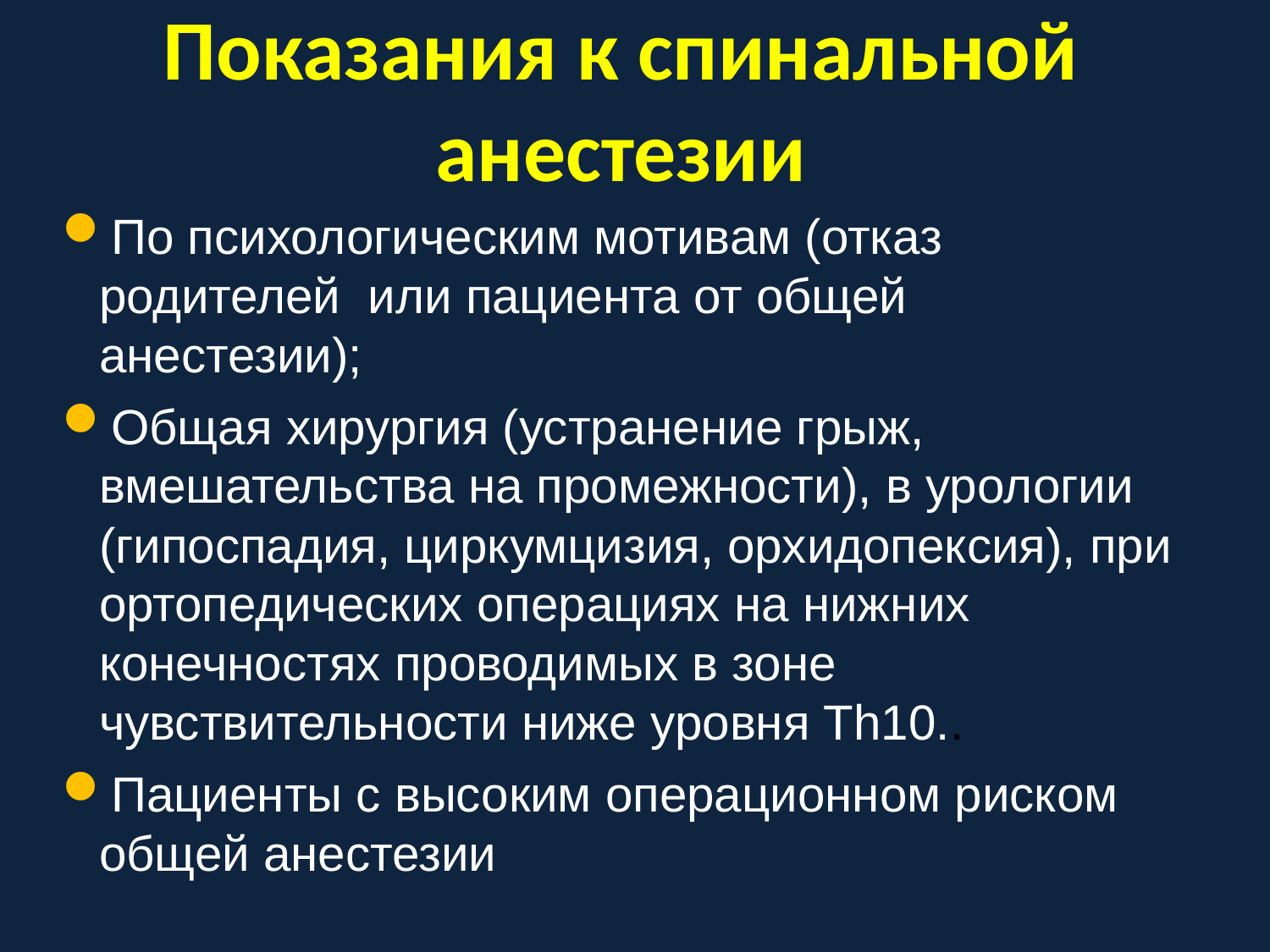

Показания к спинальной анестезии
По психологическим мотивам (отказ родителей  или пациента от общей анестезии);
Общая хирургия (устранение грыж, вмешательства на промежности), в урологии (гипоспадия, циркумцизия, орхидопексия), при ортопедических операциях на нижних конечностях проводимых в зоне чувствительности ниже уровня Тh10..
Пациенты с высоким операционном риском общей анестезии